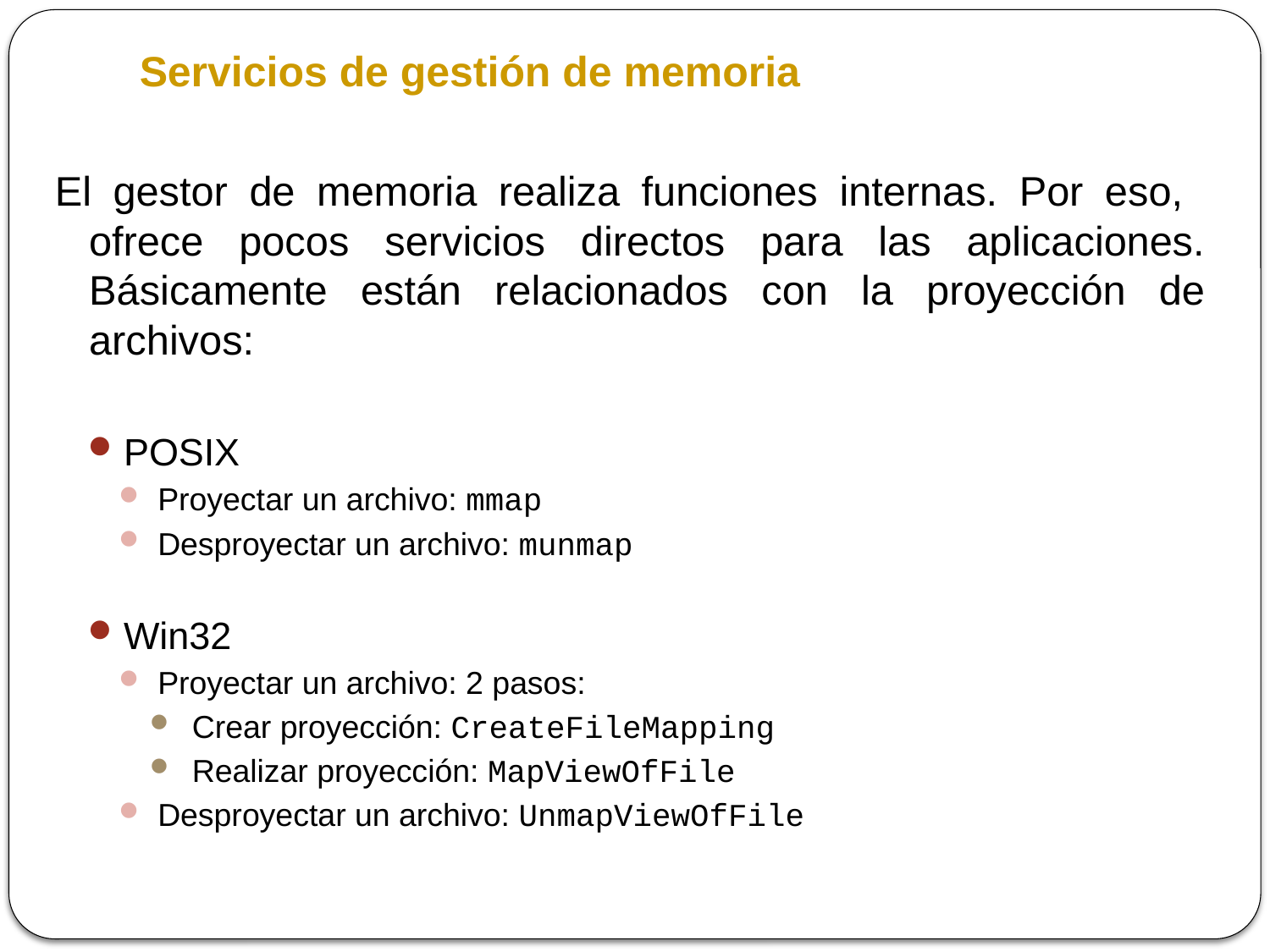

Servicios de gestión de memoria
El gestor de memoria realiza funciones internas. Por eso,  ofrece pocos servicios directos para las aplicaciones. Básicamente están relacionados con la proyección de archivos:

POSIX
Proyectar un archivo: mmap
Desproyectar un archivo: munmap

Win32
Proyectar un archivo: 2 pasos:
Crear proyección: CreateFileMapping
Realizar proyección: MapViewOfFile
Desproyectar un archivo: UnmapViewOfFile